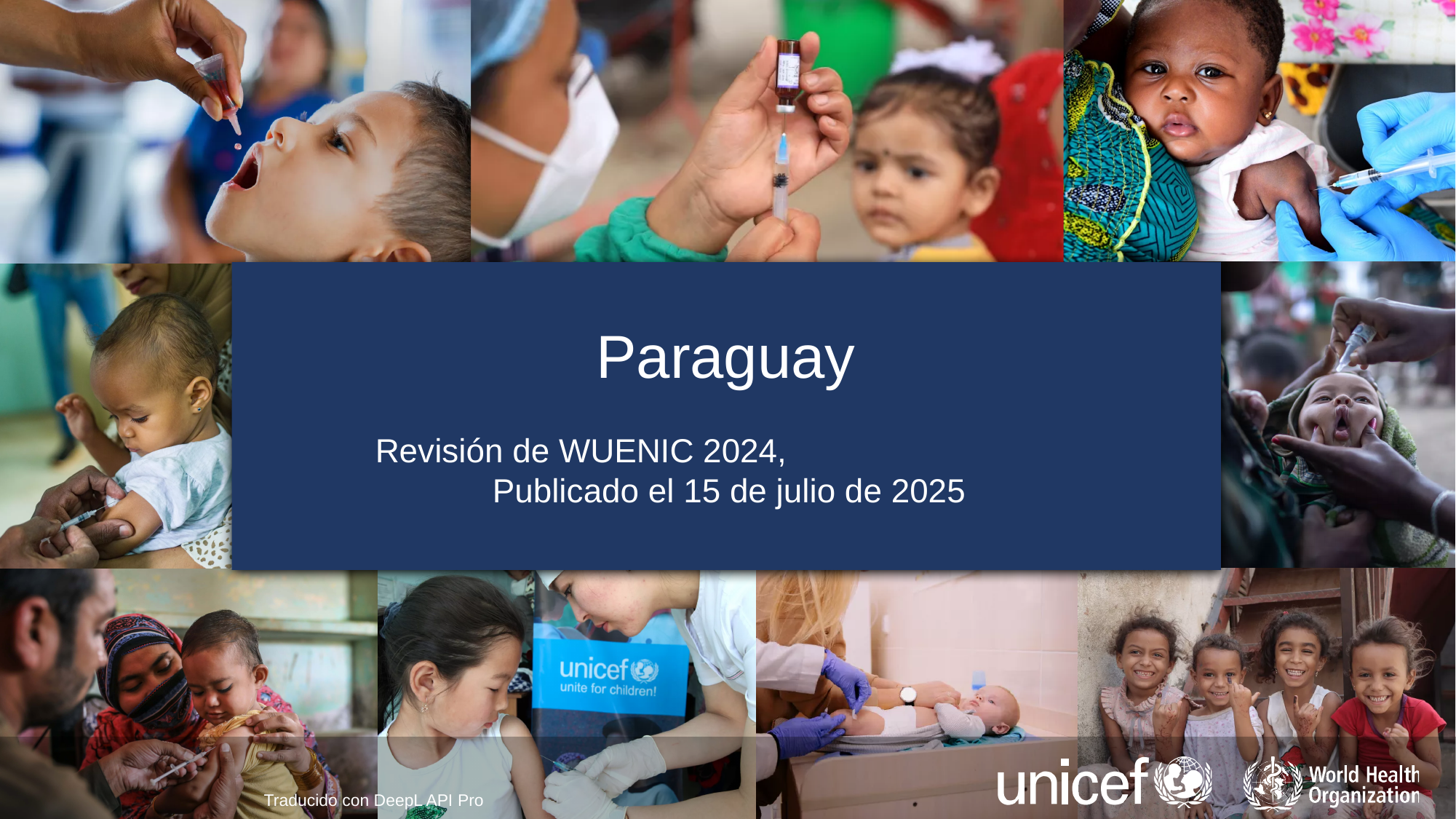

# Paraguay
Revisión de WUENIC 2024,
Publicado el 15 de julio de 2025
Traducido con DeepL API Pro